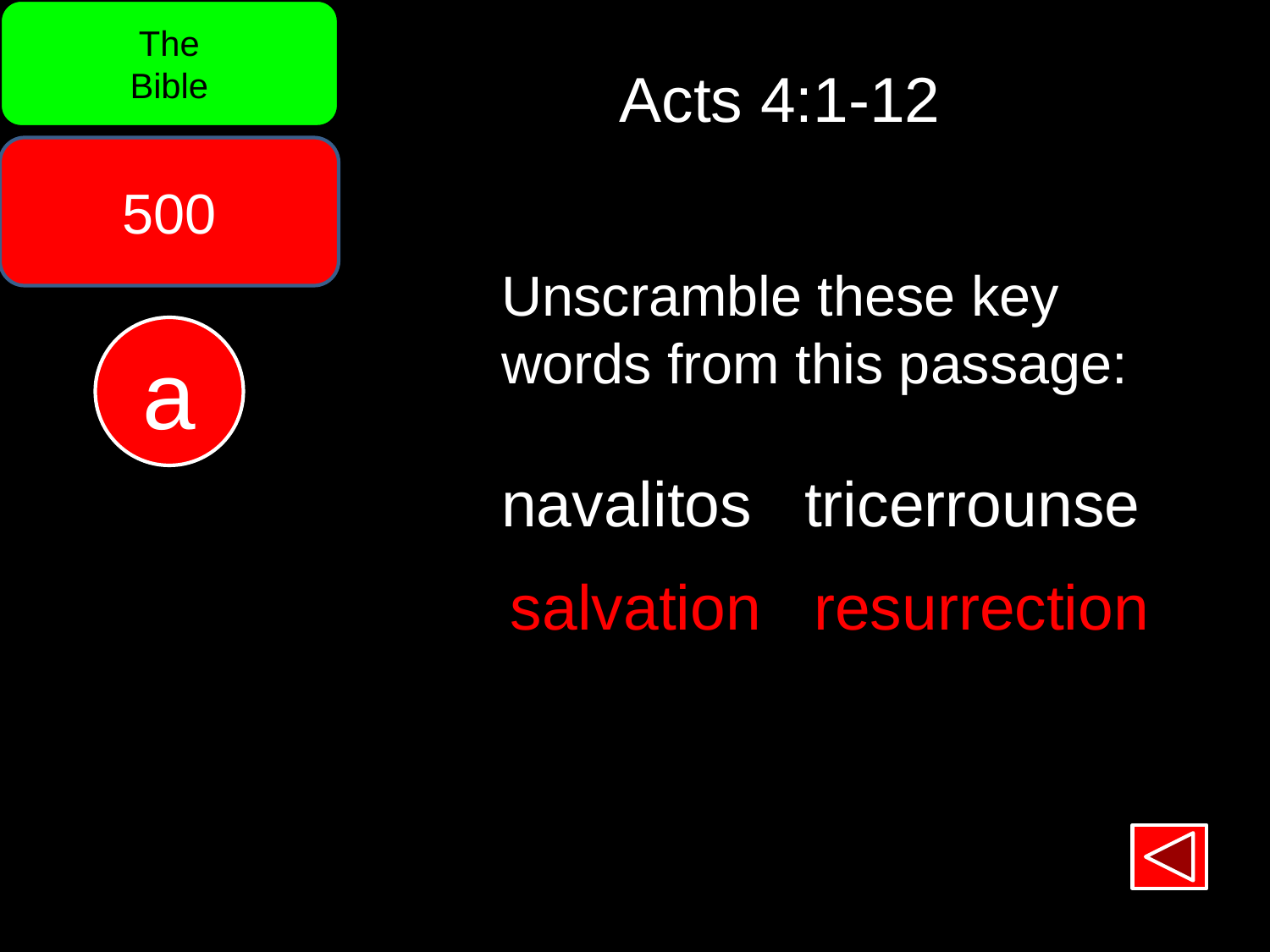

The
Bible
Acts 4:1-12
500
Unscramble these key
words from this passage:

navalitos   tricerrounse
a
salvation   resurrection